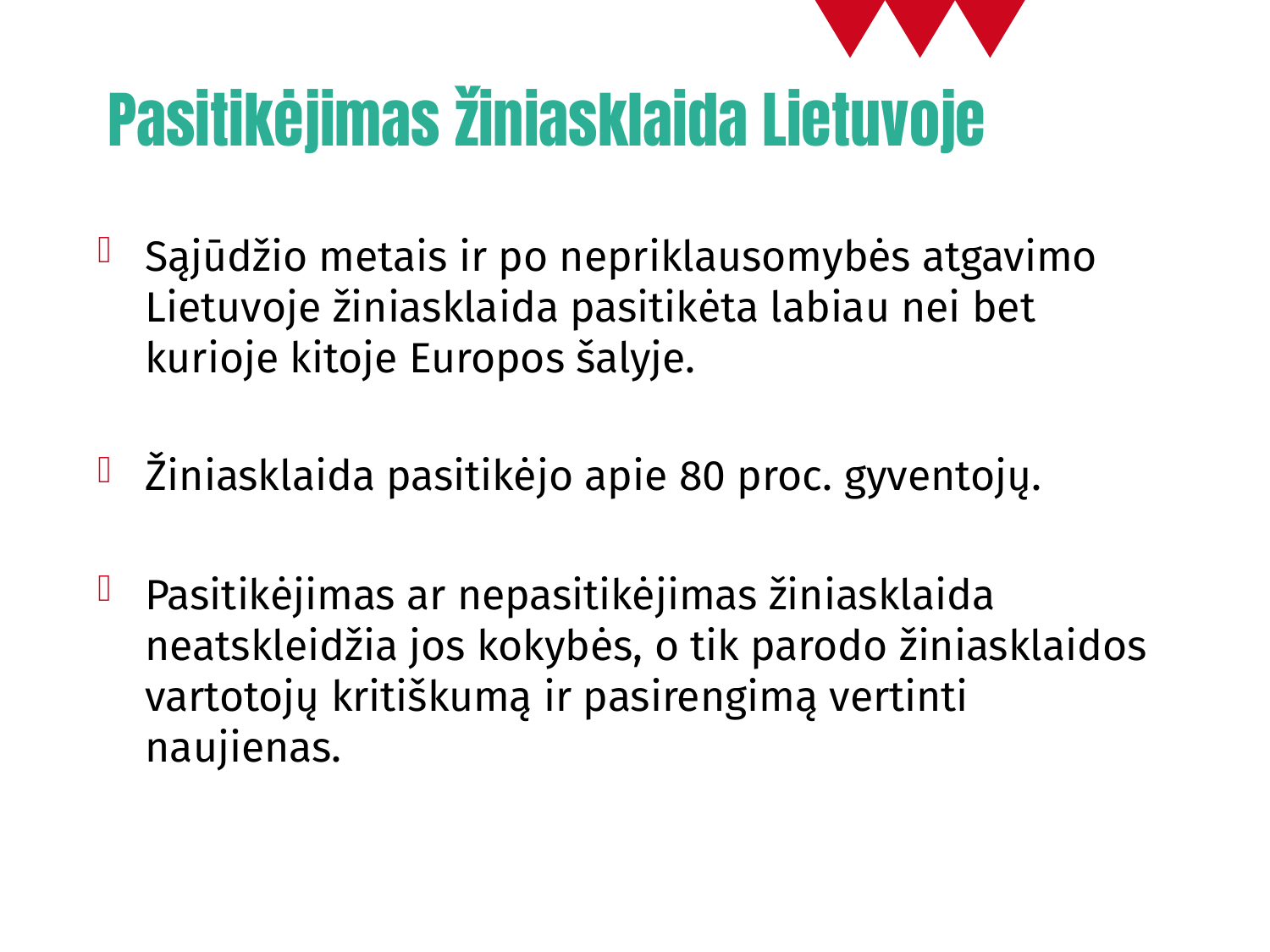

# Pasitikėjimas žiniasklaida Lietuvoje
Sąjūdžio metais ir po nepriklausomybės atgavimo Lietuvoje žiniasklaida pasitikėta labiau nei bet kurioje kitoje Europos šalyje.

Žiniasklaida pasitikėjo apie 80 proc. gyventojų.

Pasitikėjimas ar nepasitikėjimas žiniasklaida neatskleidžia jos kokybės, o tik parodo žiniasklaidos vartotojų kritiškumą ir pasirengimą vertinti naujienas.